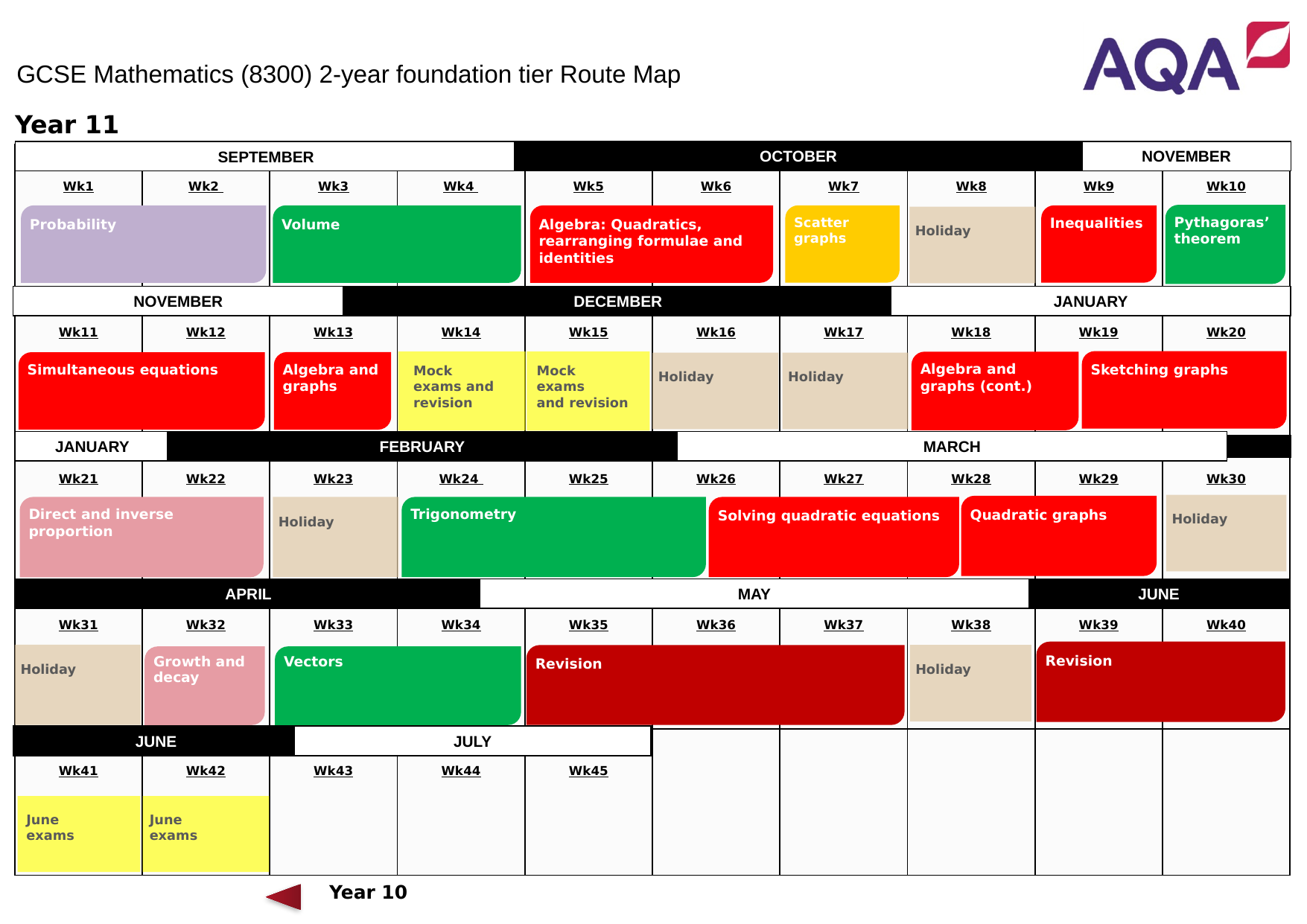

GCSE Mathematics (8300) 2-year foundation tier Route Map
Year 11
Pythagoras’ theorem
Probability
Volume
Scatter graphs
Inequalities
Algebra: Quadratics, rearranging formulae and identities

Holiday
Sketching graphs

Algebra and graphs (cont.)
Algebra and graphs
Simultaneous equations

Holiday

Holiday
Mock
exams and revision
Mock
exams
and revision

Holiday
Quadratic graphs
Direct and inverse
proportion

Holiday
Trigonometry
Solving quadratic equations
Revision

Holiday

Holiday
Revision
Growth and decay
Vectors

June
exams
June
exams

Year 10